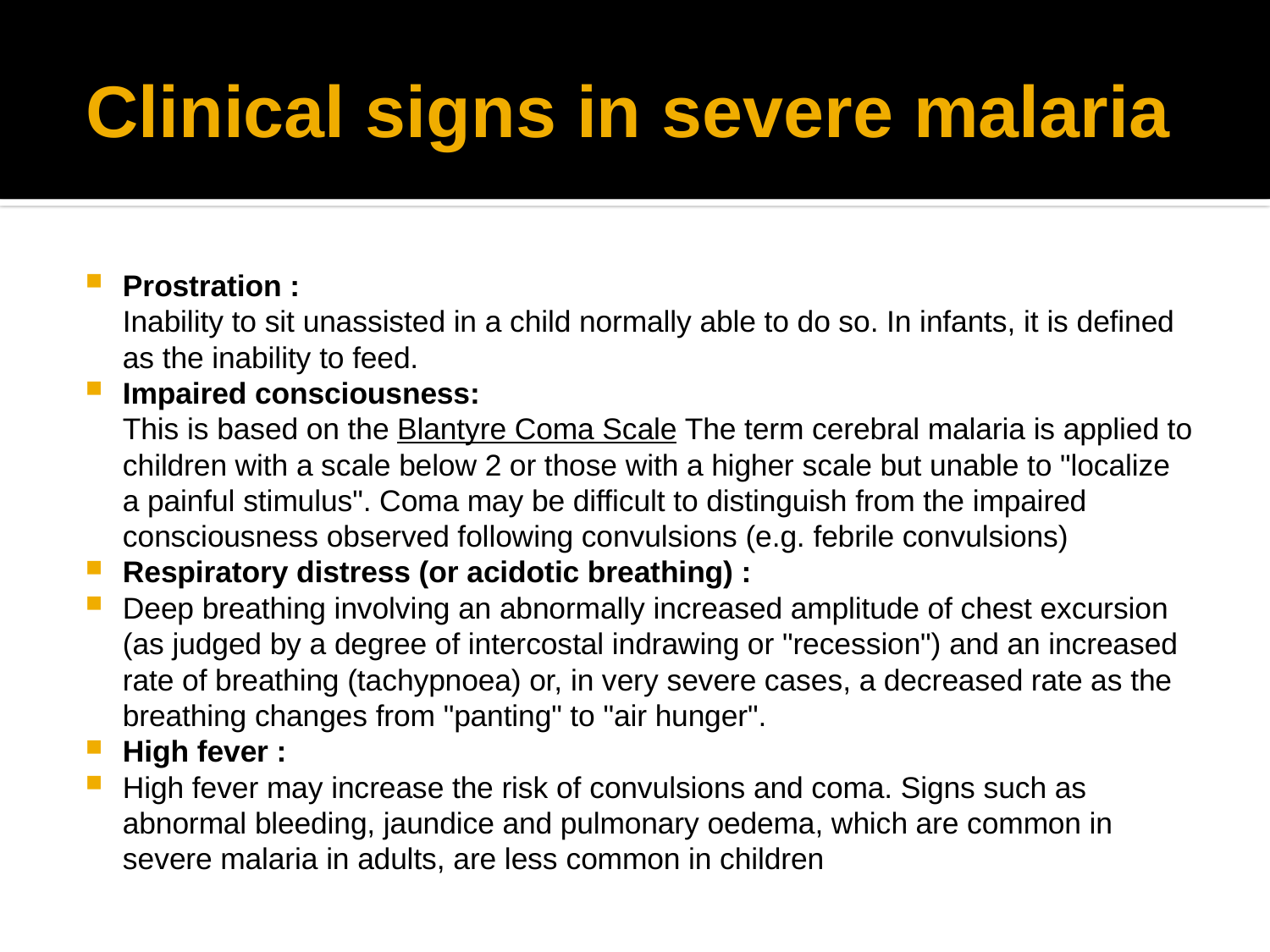

# Clinical signs in severe malaria
Prostration :
Inability to sit unassisted in a child normally able to do so. In infants, it is defined as the inability to feed.
Impaired consciousness:
This is based on the Blantyre Coma Scale The term cerebral malaria is applied to children with a scale below 2 or those with a higher scale but unable to "localize a painful stimulus". Coma may be difficult to distinguish from the impaired consciousness observed following convulsions (e.g. febrile convulsions)
Respiratory distress (or acidotic breathing) :
Deep breathing involving an abnormally increased amplitude of chest excursion (as judged by a degree of intercostal indrawing or "recession") and an increased rate of breathing (tachypnoea) or, in very severe cases, a decreased rate as the breathing changes from "panting" to "air hunger".
High fever :
High fever may increase the risk of convulsions and coma. Signs such as abnormal bleeding, jaundice and pulmonary oedema, which are common in severe malaria in adults, are less common in children